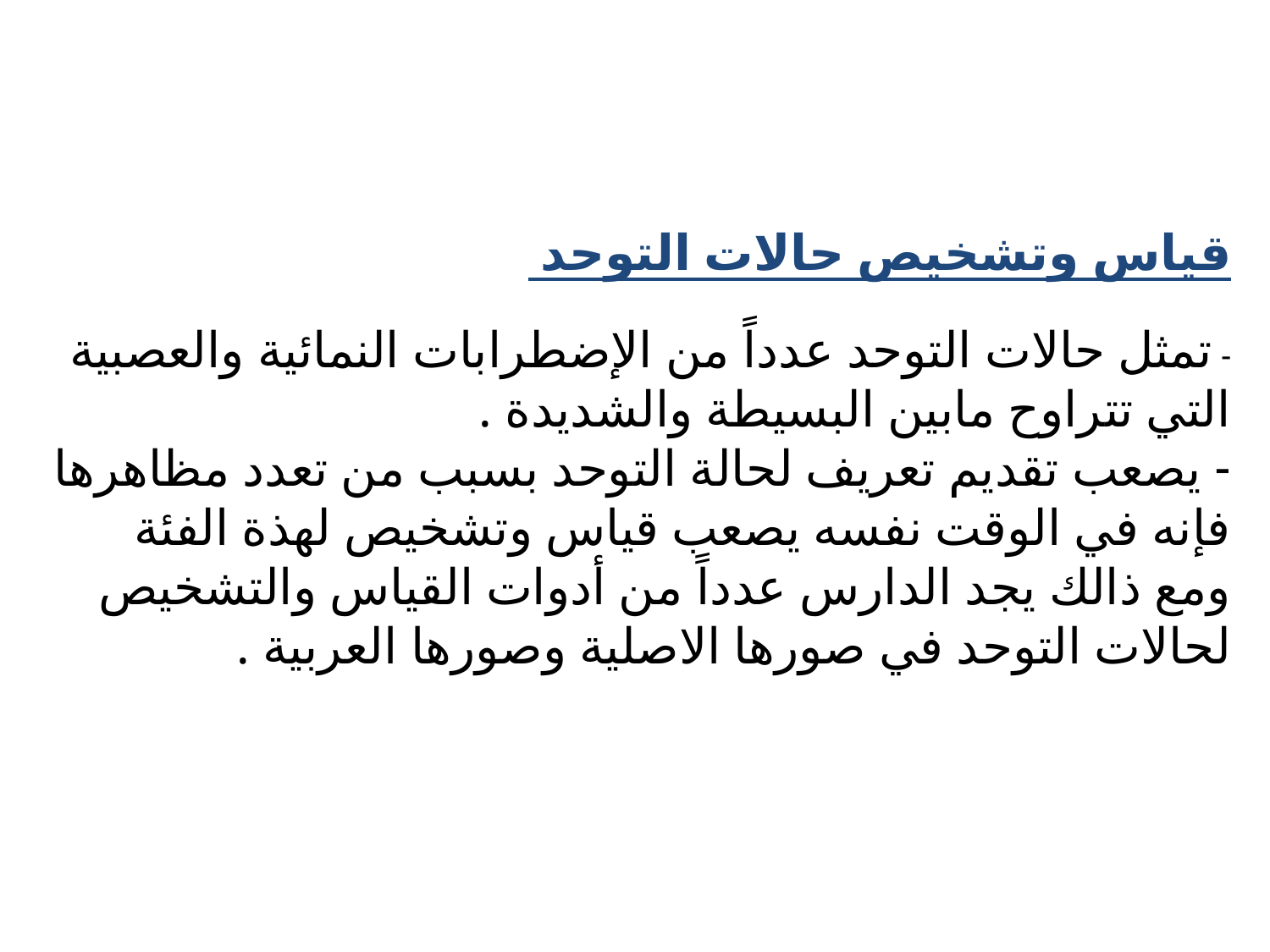

قياس وتشخيص حالات التوحد

- تمثل حالات التوحد عدداً من الإضطرابات النمائية والعصبية التي تتراوح مابين البسيطة والشديدة .
- يصعب تقديم تعريف لحالة التوحد بسبب من تعدد مظاهرها فإنه في الوقت نفسه يصعب قياس وتشخيص لهذة الفئة ومع ذالك يجد الدارس عدداً من أدوات القياس والتشخيص لحالات التوحد في صورها الاصلية وصورها العربية .